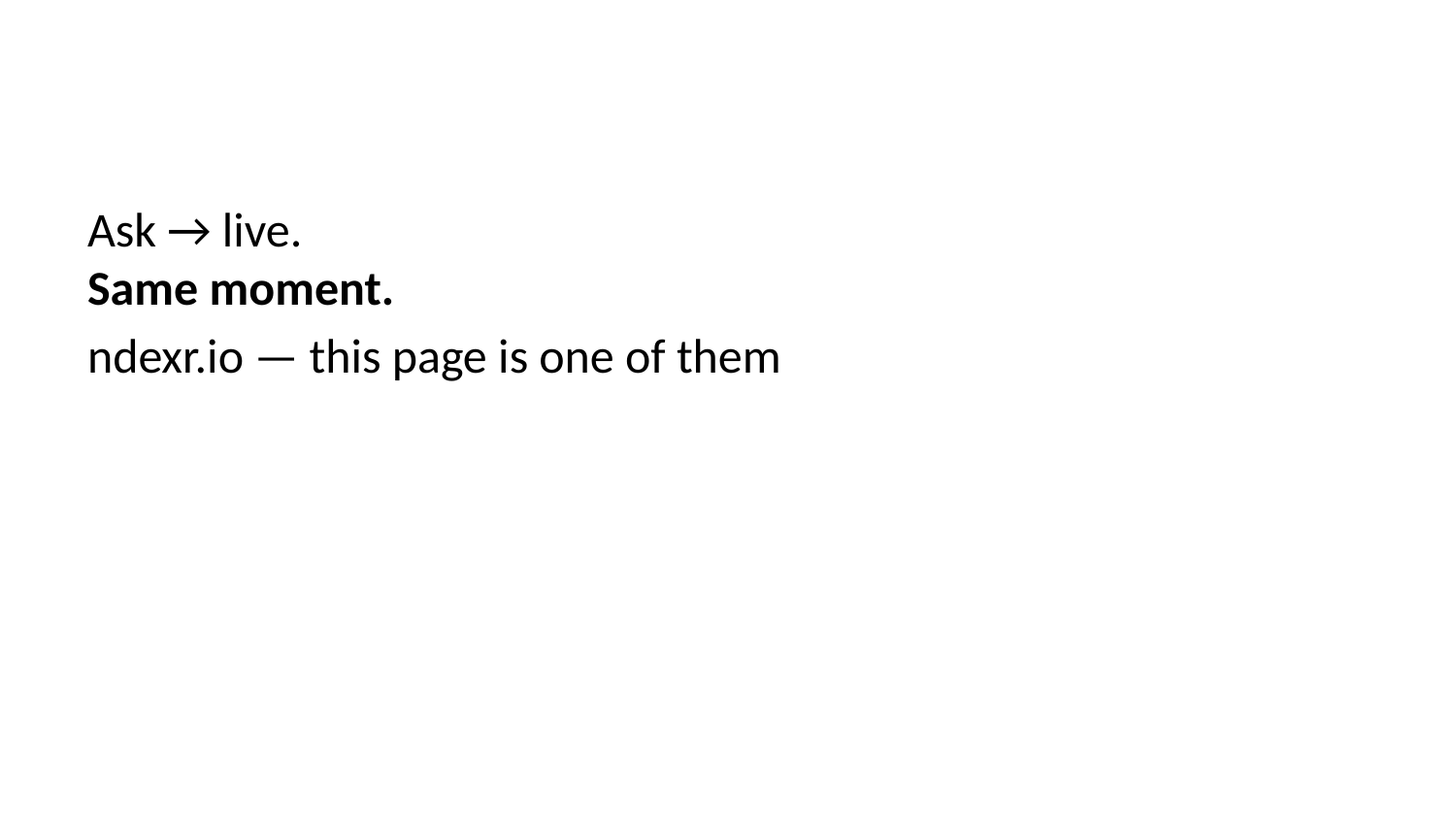

Ask → live.
Same moment.
ndexr.io — this page is one of them